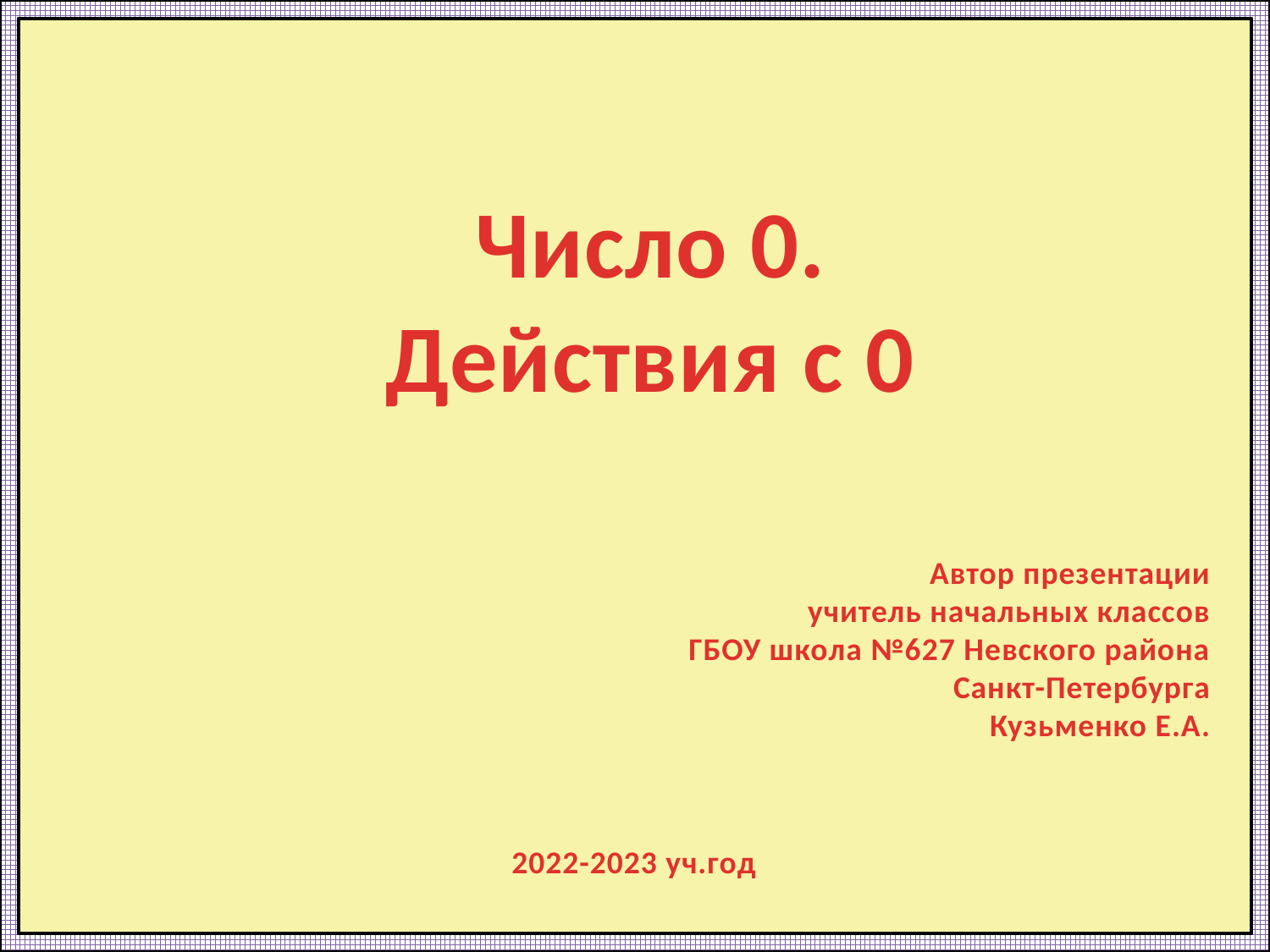

Число 0.
Действия с 0
Автор презентации
учитель начальных классов
ГБОУ школа №627 Невского района
Санкт-Петербурга
Кузьменко Е.А.
2022-2023 уч.год